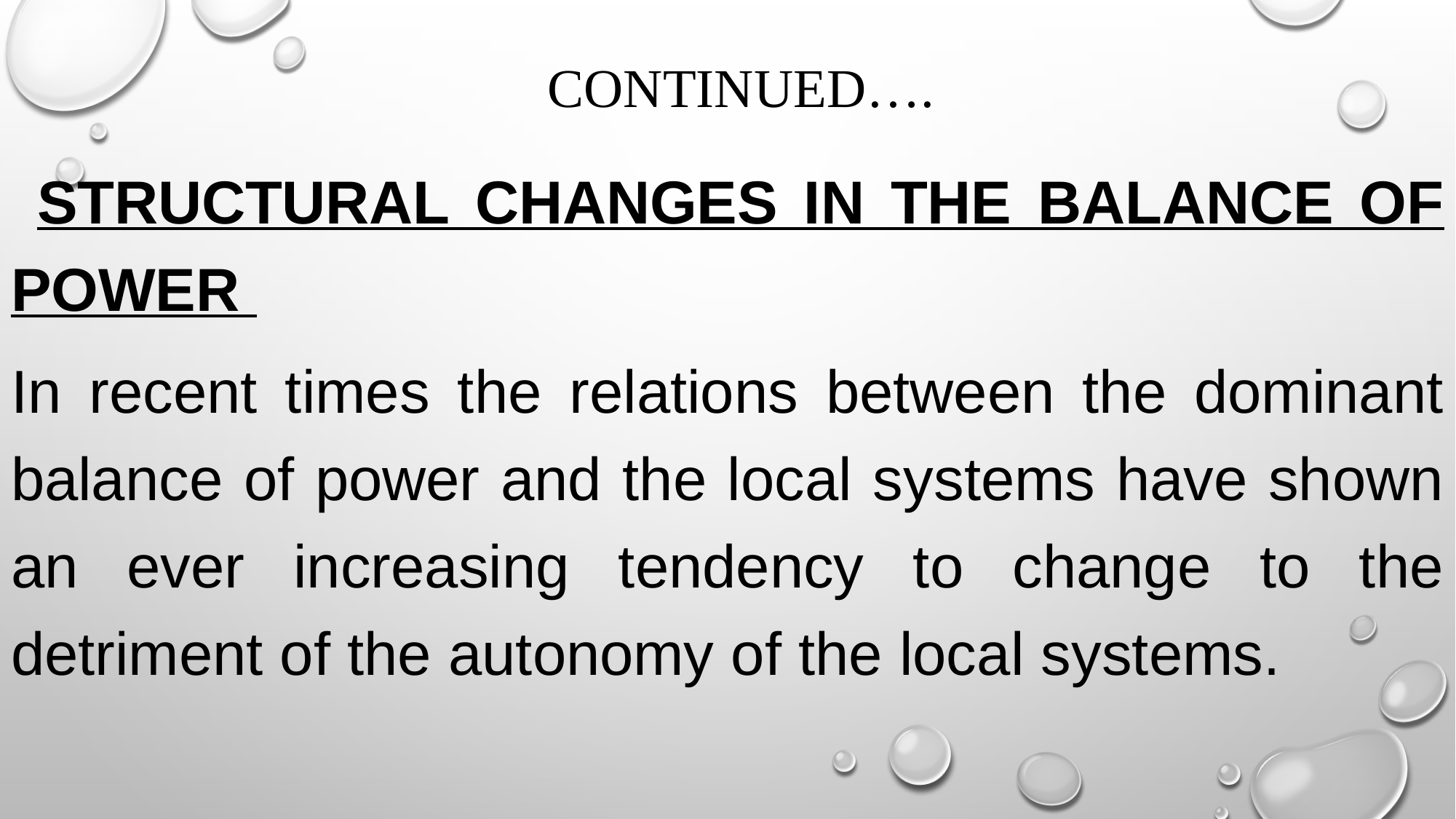

# continued….
 STRUCTURAL CHANGES IN THE BALANCE OF POWER
In recent times the relations between the dominant balance of power and the local systems have shown an ever increasing tendency to change to the detriment of the autonomy of the local systems.